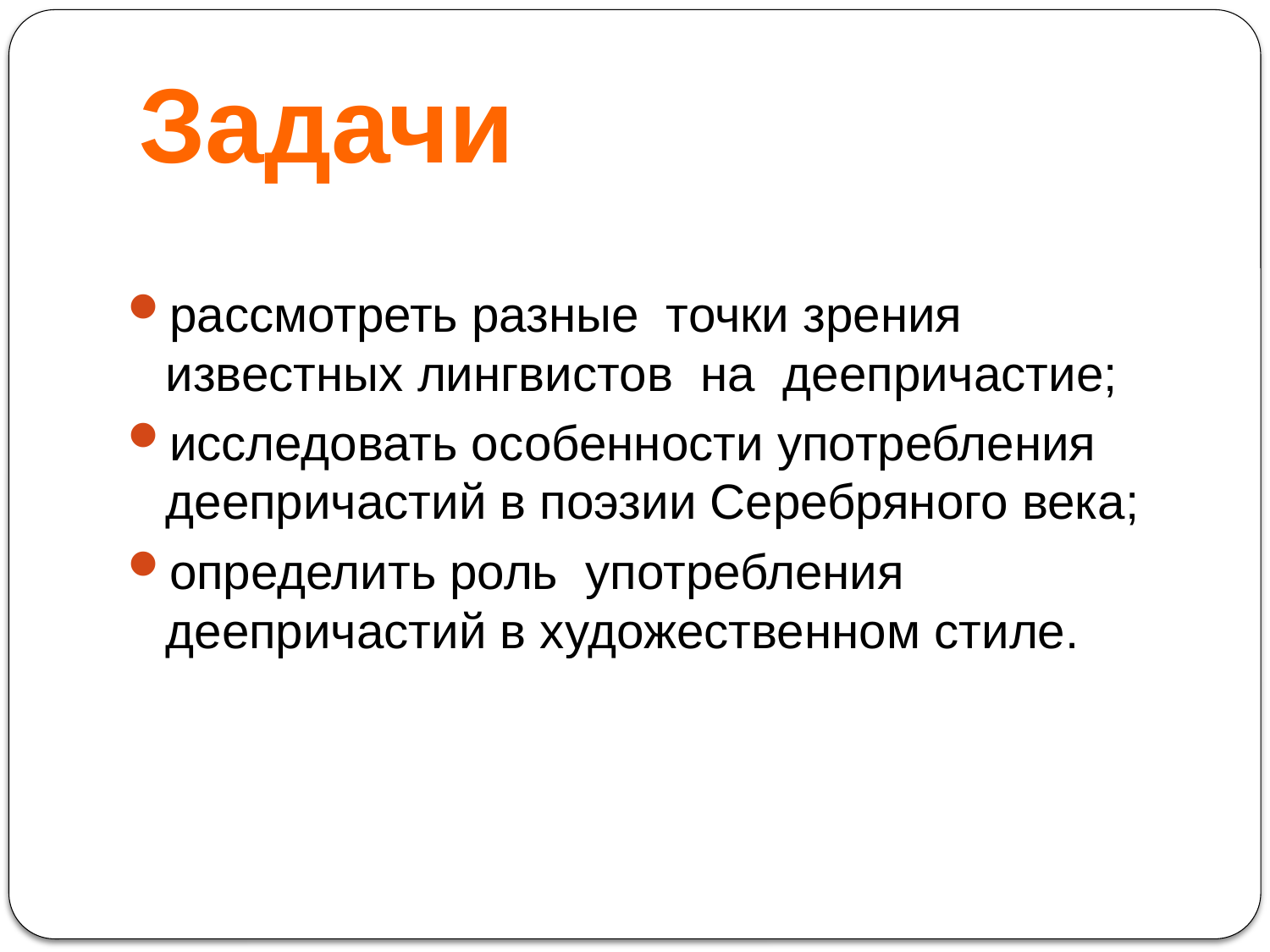

# Задачи
рассмотреть разные  точки зрения известных лингвистов  на  деепричастие;
исследовать особенности употребления  деепричастий в поэзии Серебряного века;
определить роль  употребления деепричастий в художественном стиле.